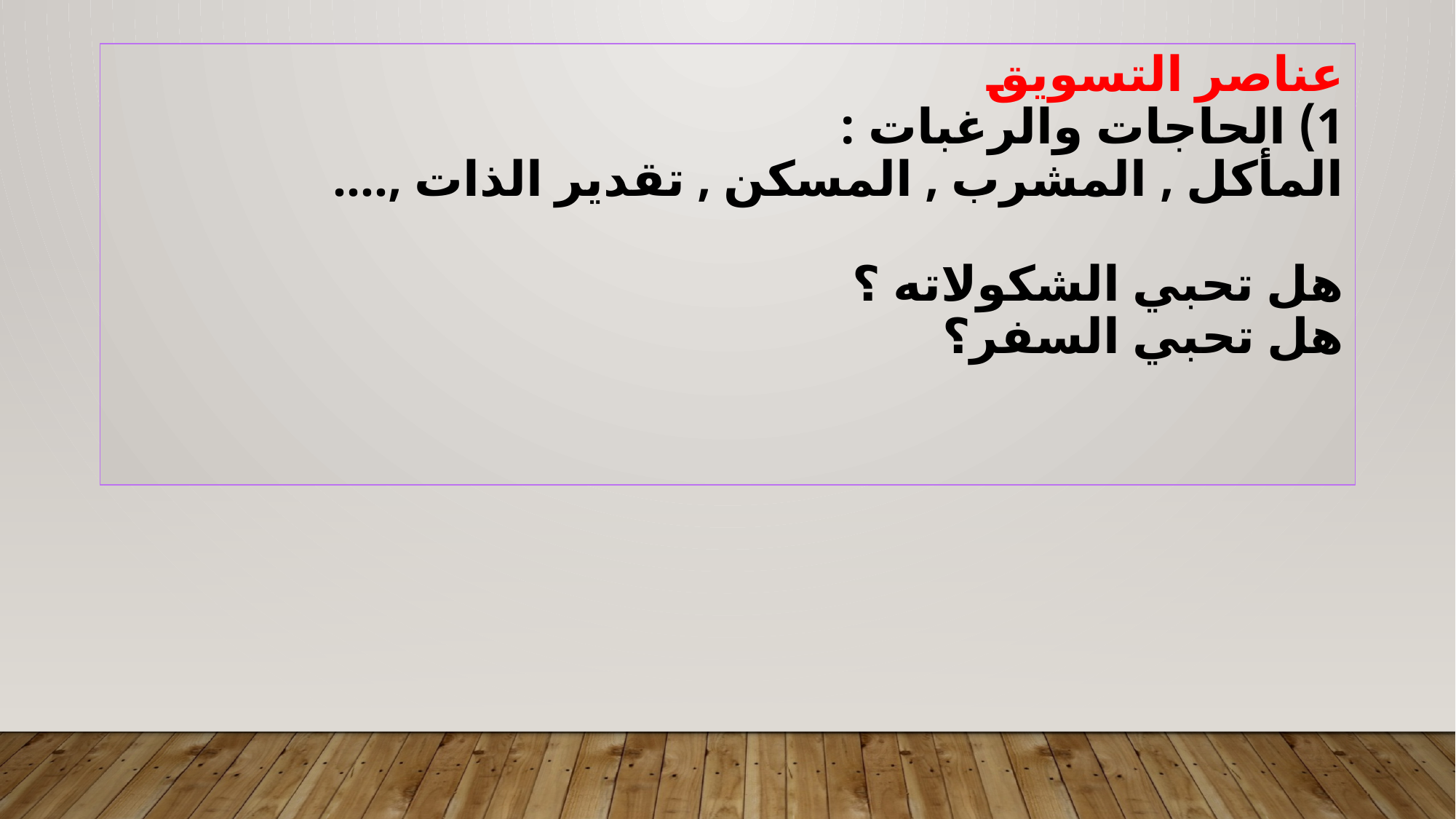

# عناصر التسويق 1) الحاجات والرغبات : المأكل , المشرب , المسكن , تقدير الذات ,.... هل تحبي الشكولاته ؟ هل تحبي السفر؟